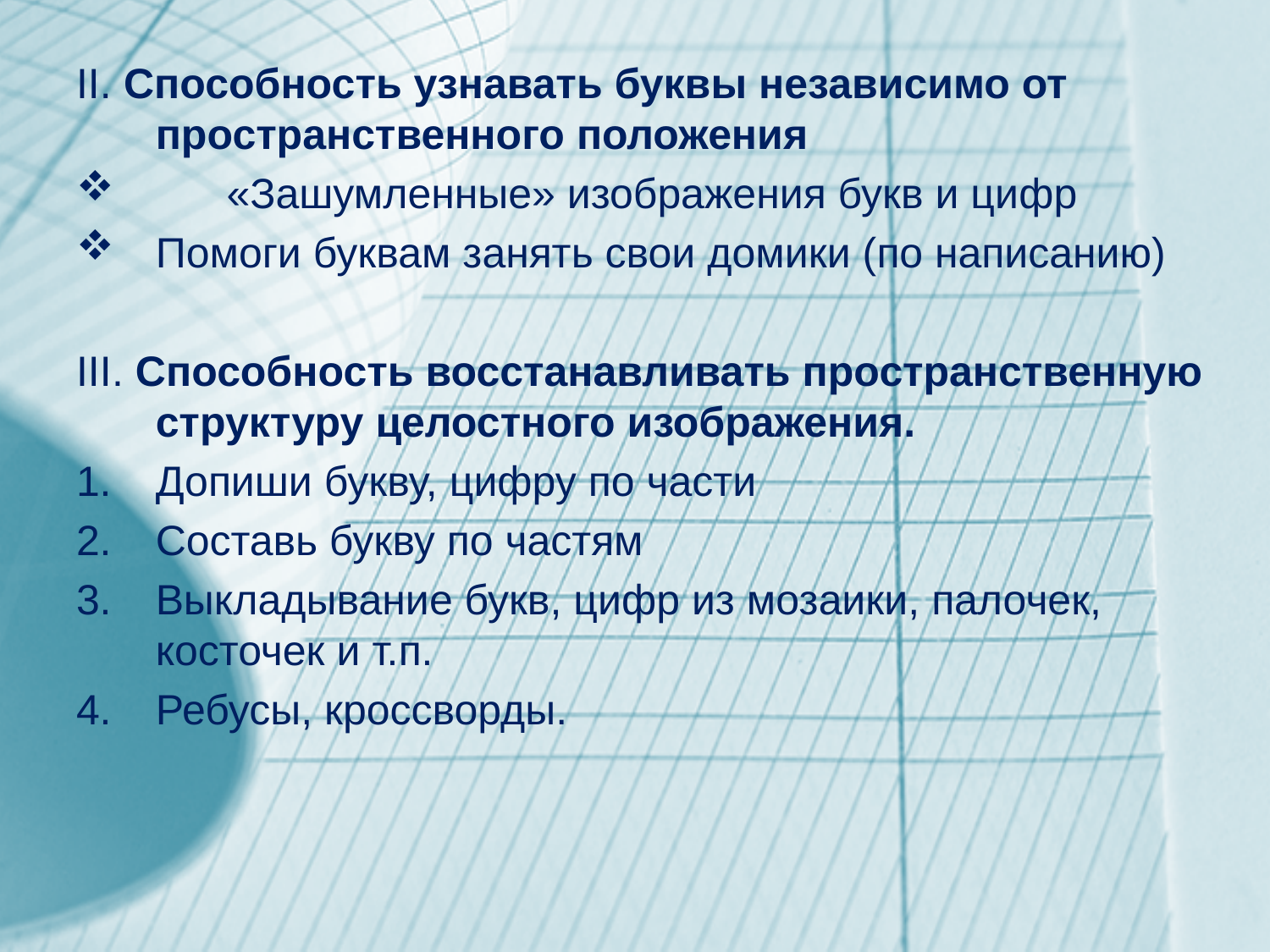

II. Способность узнавать буквы независимо от пространственного положения
      «Зашумленные» изображения букв и цифр
Помоги буквам занять свои домики (по написанию)

III. Способность восстанавливать пространственную структуру целостного изображения.
Допиши букву, цифру по части
Составь букву по частям
Выкладывание букв, цифр из мозаики, палочек, косточек и т.п.
Ребусы, кроссворды.